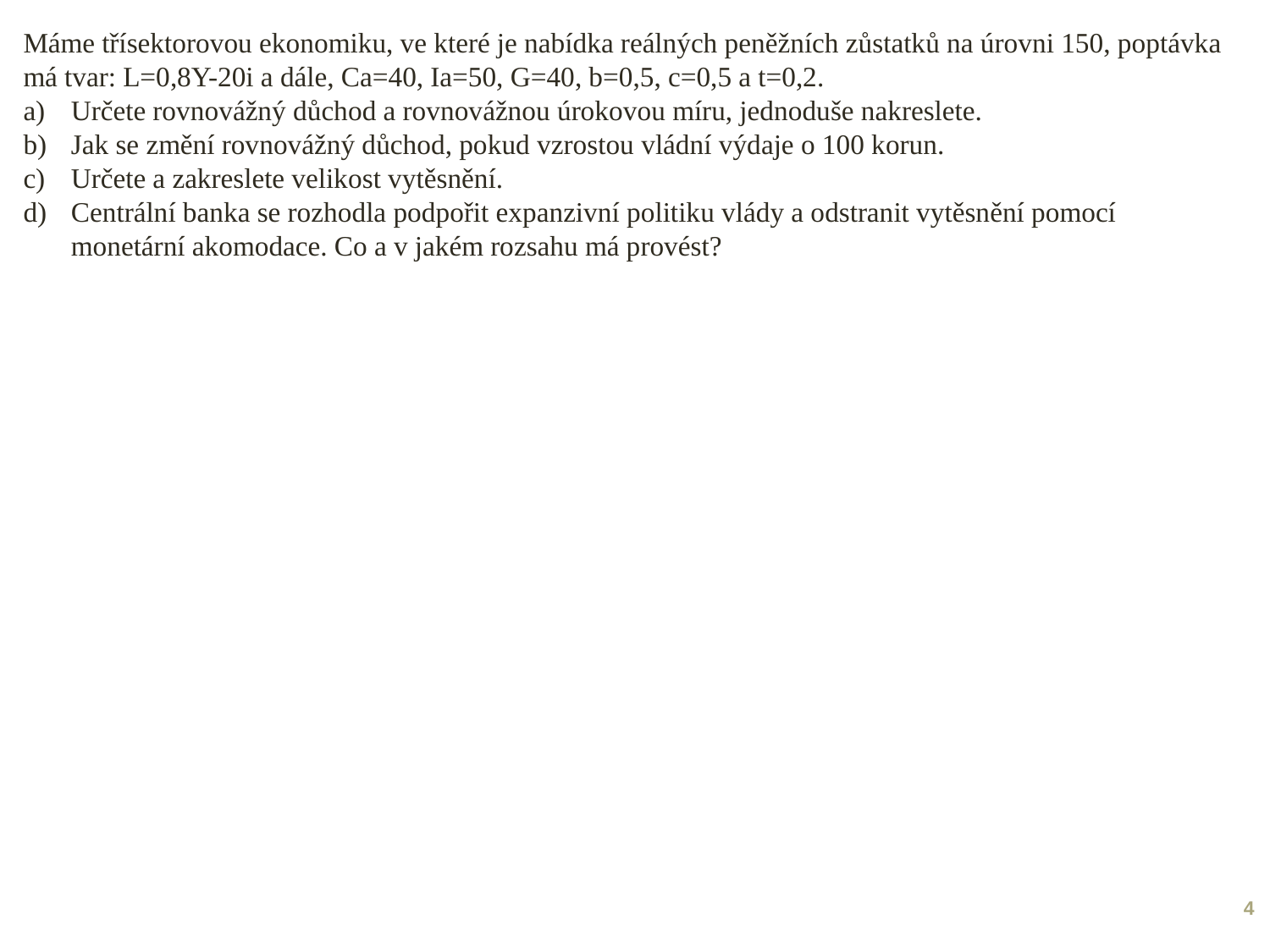

Máme třísektorovou ekonomiku, ve které je nabídka reálných peněžních zůstatků na úrovni 150, poptávka má tvar: L=0,8Y-20i a dále, Ca=40, Ia=50, G=40, b=0,5, c=0,5 a t=0,2.
Určete rovnovážný důchod a rovnovážnou úrokovou míru, jednoduše nakreslete.
Jak se změní rovnovážný důchod, pokud vzrostou vládní výdaje o 100 korun.
Určete a zakreslete velikost vytěsnění.
Centrální banka se rozhodla podpořit expanzivní politiku vlády a odstranit vytěsnění pomocí monetární akomodace. Co a v jakém rozsahu má provést?
4